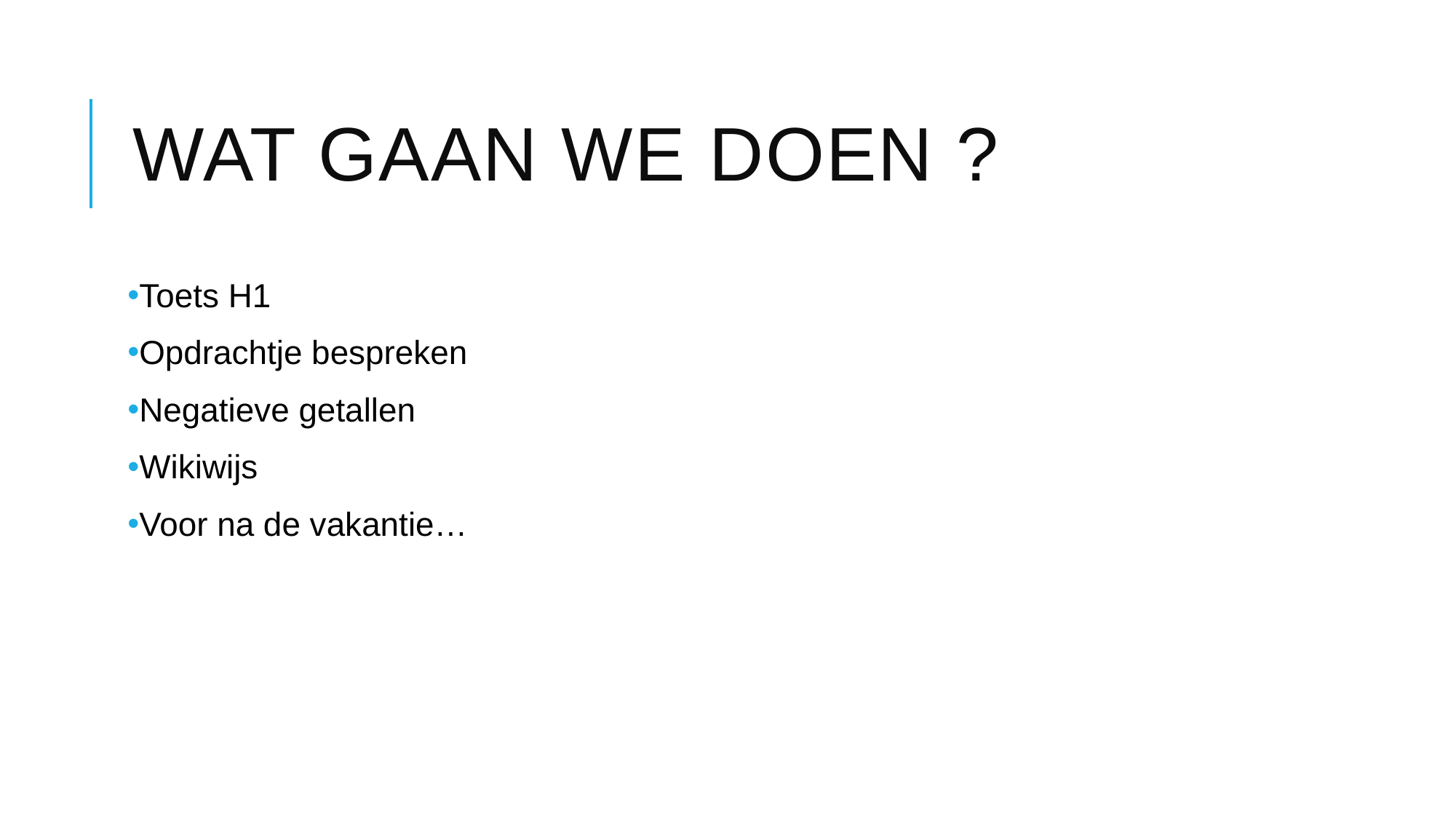

# Wat gaan we doen ?
Toets H1
Opdrachtje bespreken
Negatieve getallen
Wikiwijs
Voor na de vakantie…